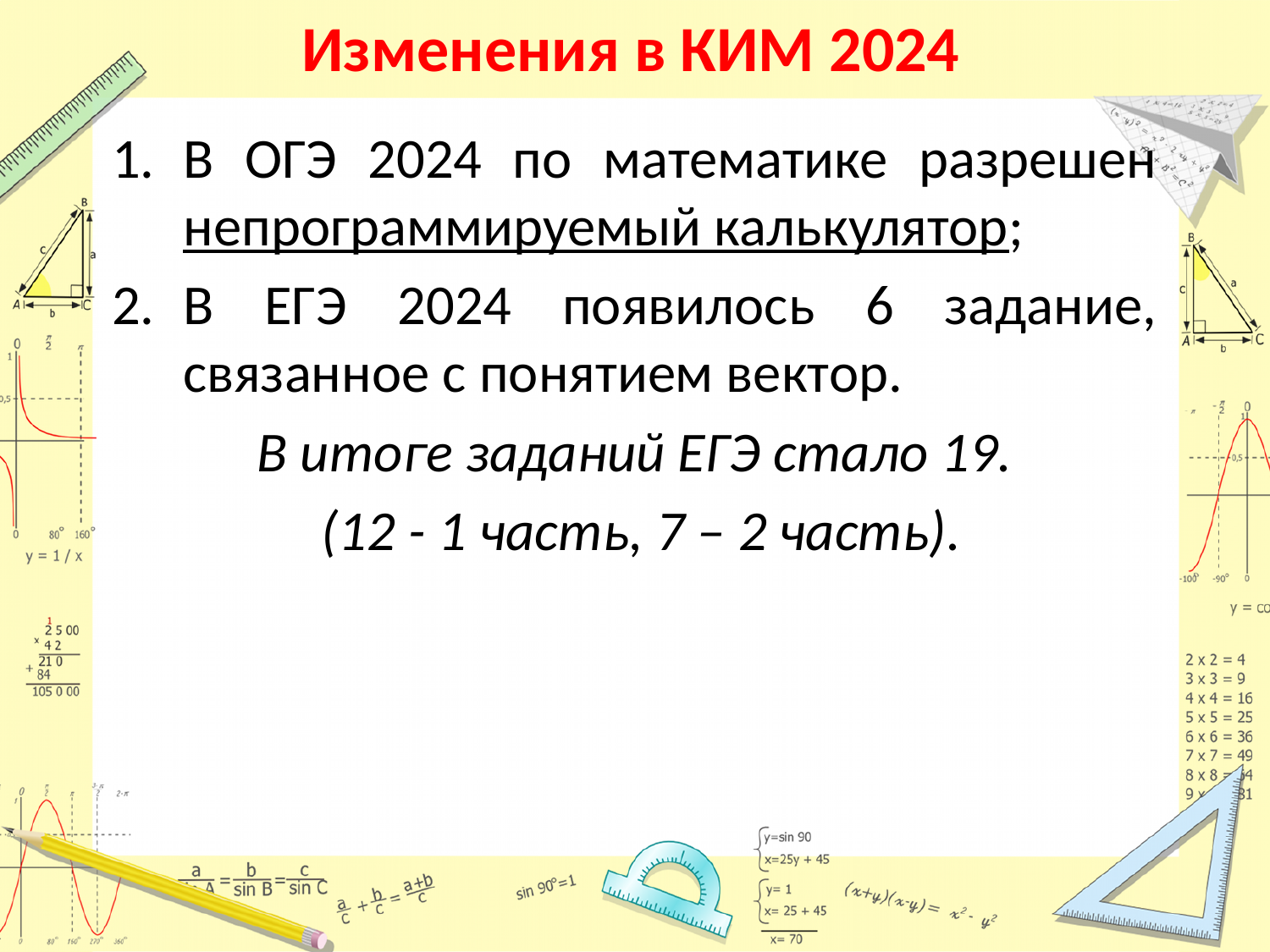

# Изменения в КИМ 2024
В ОГЭ 2024 по математике разрешен непрограммируемый калькулятор;
В ЕГЭ 2024 появилось 6 задание, связанное с понятием вектор.
В итоге заданий ЕГЭ стало 19.
 (12 - 1 часть, 7 – 2 часть).